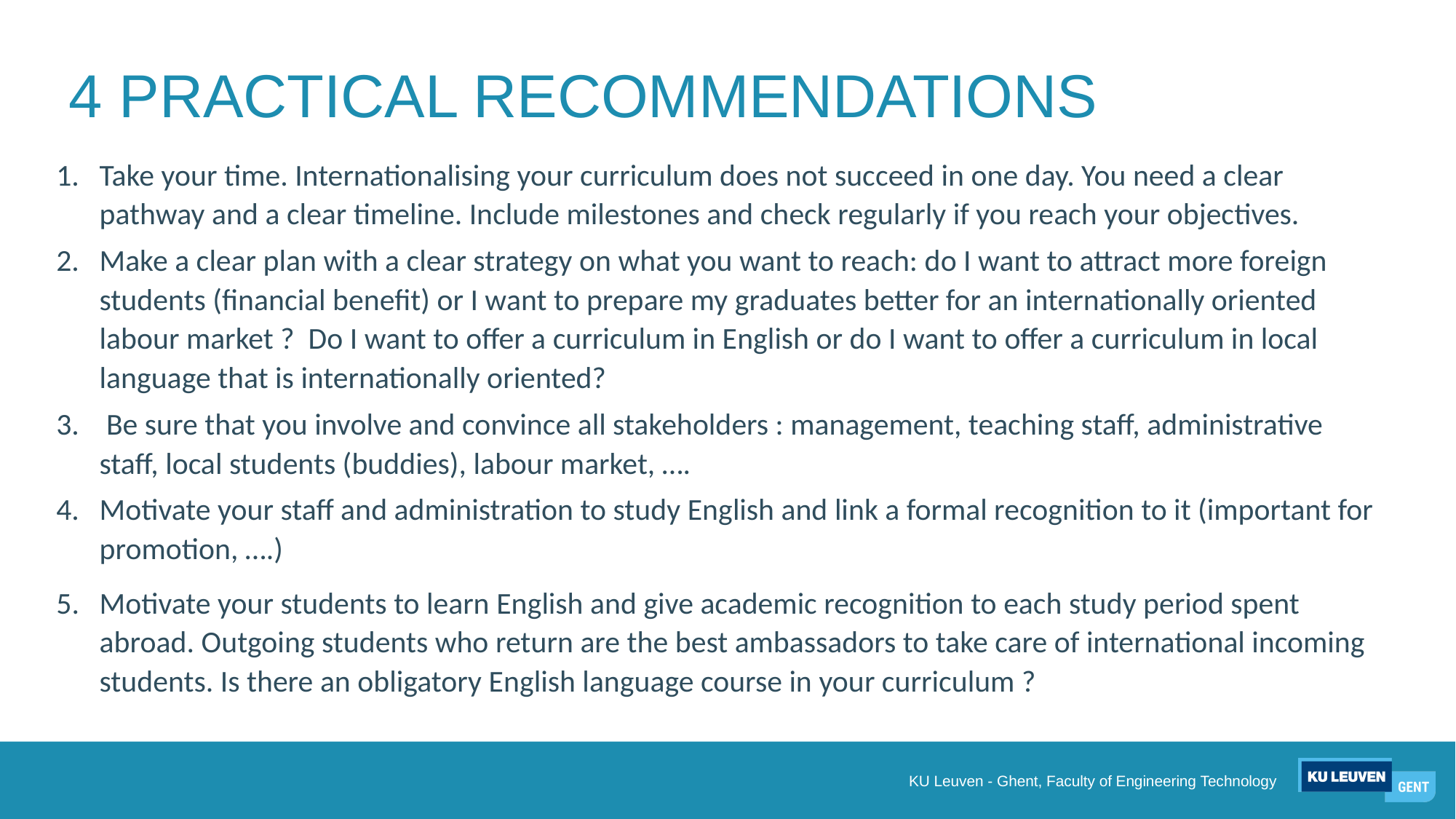

# 4 PRACTICAL RECOMMENDATIONS
Take your time. Internationalising your curriculum does not succeed in one day. You need a clear pathway and a clear timeline. Include milestones and check regularly if you reach your objectives.
Make a clear plan with a clear strategy on what you want to reach: do I want to attract more foreign students (financial benefit) or I want to prepare my graduates better for an internationally oriented labour market ?  Do I want to offer a curriculum in English or do I want to offer a curriculum in local language that is internationally oriented?
 Be sure that you involve and convince all stakeholders : management, teaching staff, administrative staff, local students (buddies), labour market, ….
Motivate your staff and administration to study English and link a formal recognition to it (important for promotion, ….)
5. 	Motivate your students to learn English and give academic recognition to each study period spent abroad. Outgoing students who return are the best ambassadors to take care of international incoming students. Is there an obligatory English language course in your curriculum ?

KU Leuven - Ghent, Faculty of Engineering Technology